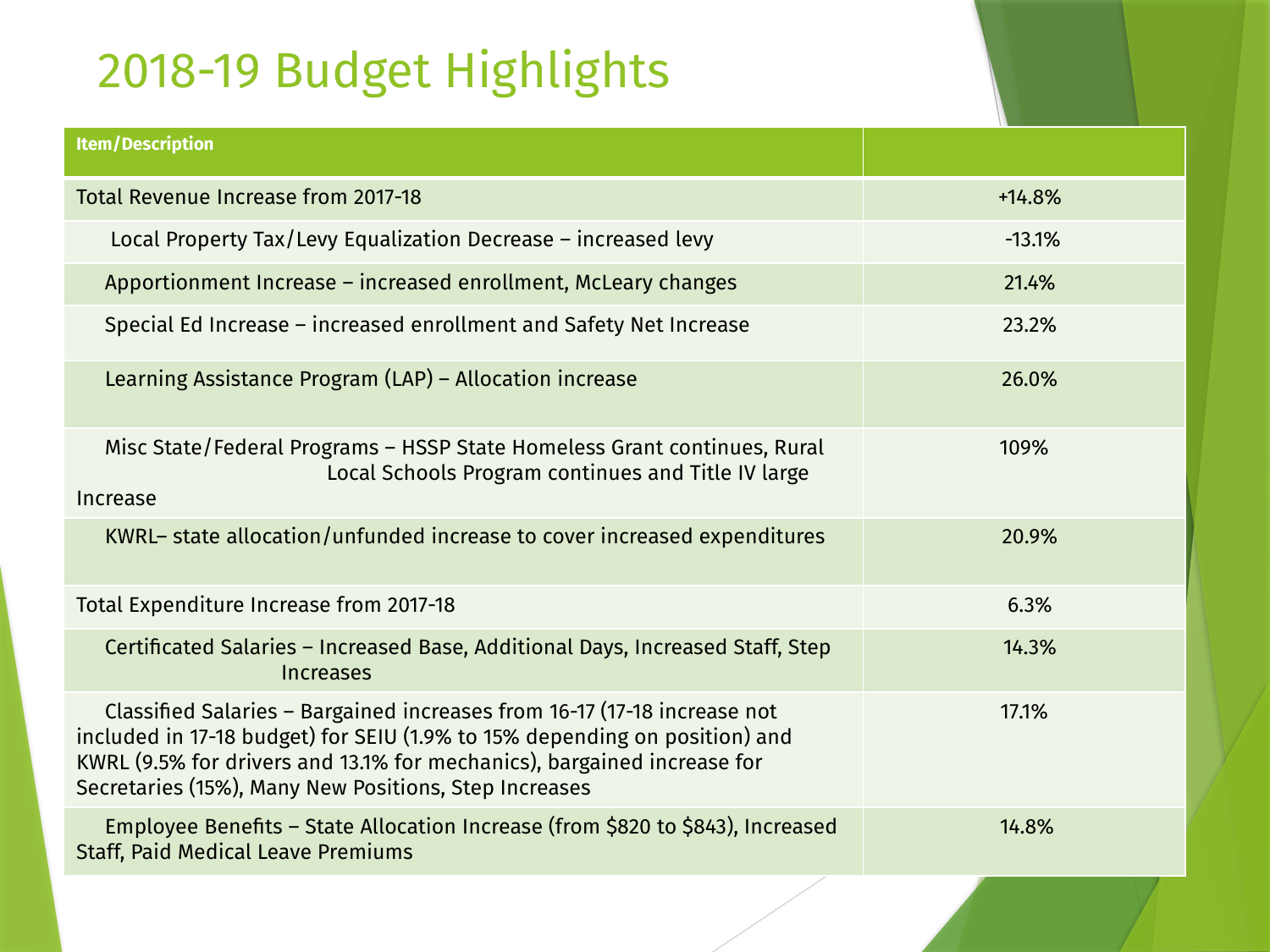

# 2018-19 Budget Highlights
| Item/Description |  |
| --- | --- |
| Total Revenue Increase from 2017-18 | +14.8% |
| Local Property Tax/Levy Equalization Decrease – increased levy | -13.1% |
| Apportionment Increase – increased enrollment, McLeary changes | 21.4% |
| Special Ed Increase – increased enrollment and Safety Net Increase | 23.2% |
| Learning Assistance Program (LAP) – Allocation increase | 26.0% |
| Misc State/Federal Programs – HSSP State Homeless Grant continues, Rural Local Schools Program continues and Title IV large Increase | 109% |
| KWRL– state allocation/unfunded increase to cover increased expenditures | 20.9% |
| Total Expenditure Increase from 2017-18 | 6.3% |
| Certificated Salaries – Increased Base, Additional Days, Increased Staff, Step Increases | 14.3% |
| Classified Salaries – Bargained increases from 16-17 (17-18 increase not included in 17-18 budget) for SEIU (1.9% to 15% depending on position) and KWRL (9.5% for drivers and 13.1% for mechanics), bargained increase for Secretaries (15%), Many New Positions, Step Increases | 17.1% |
| Employee Benefits – State Allocation Increase (from $820 to $843), Increased Staff, Paid Medical Leave Premiums | 14.8% |